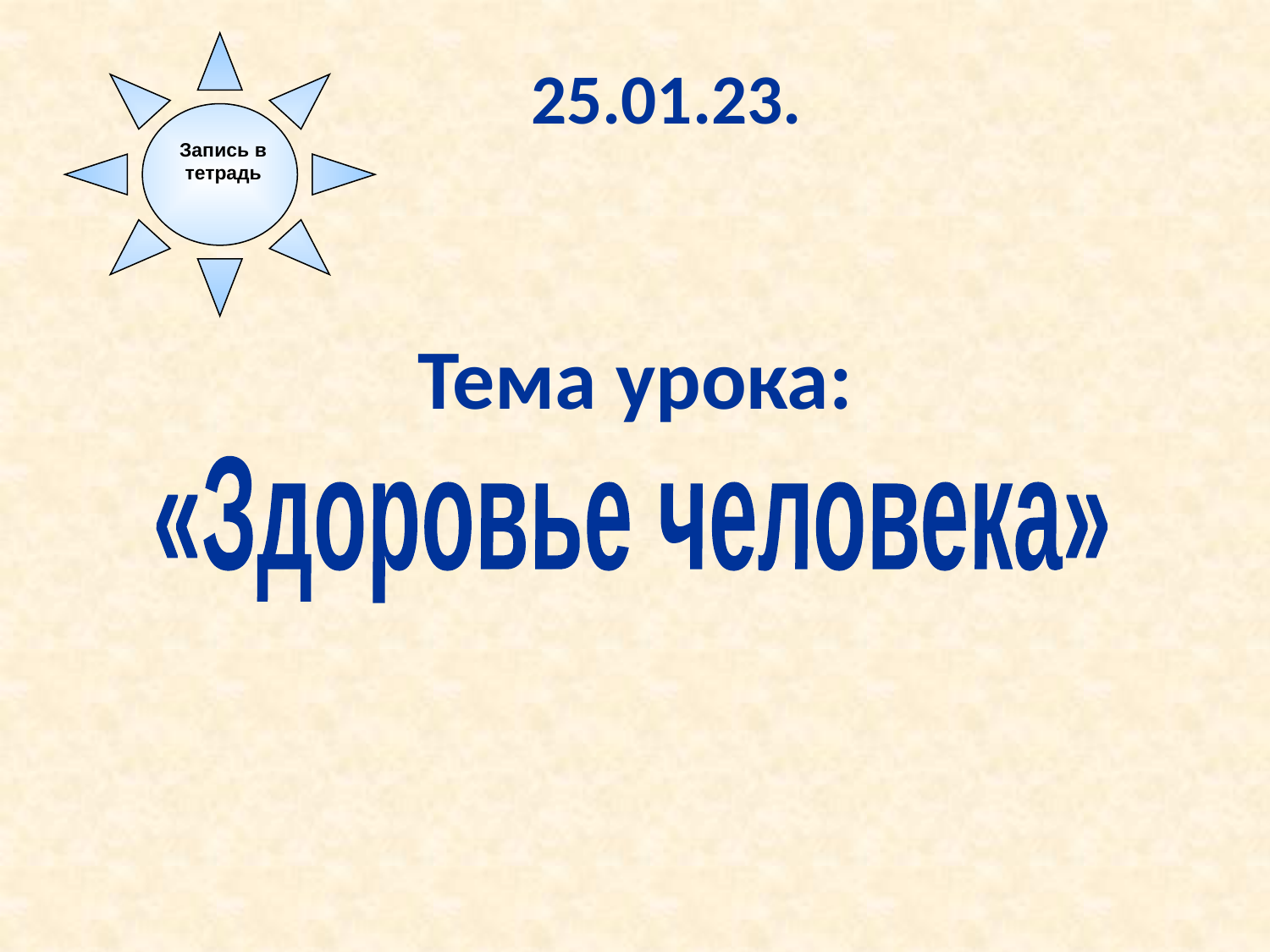

25.01.23.

Запись в тетрадь
# Тема урока:
«Здоровье человека»